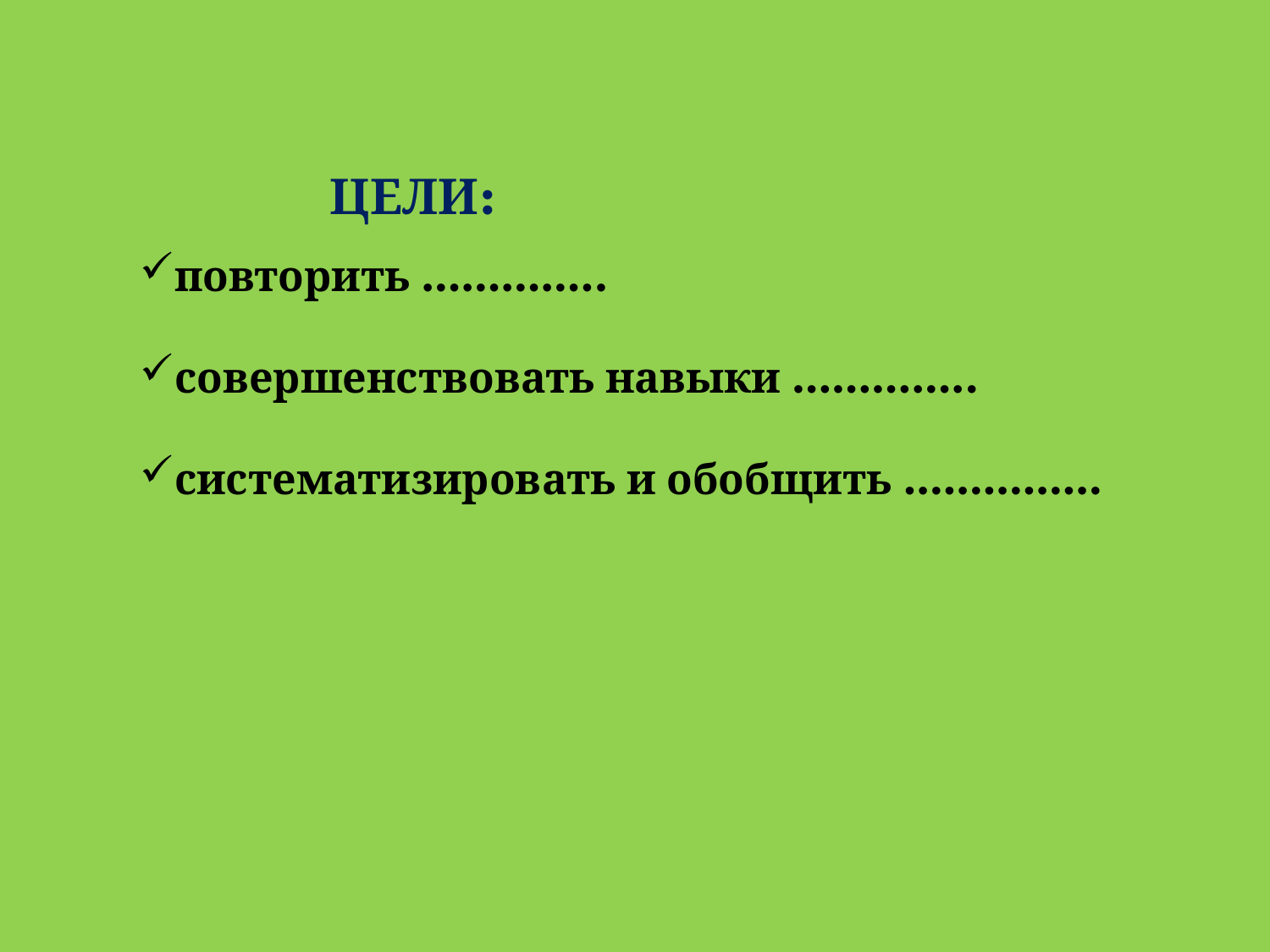

ЦЕЛИ:
повторить …………..

совершенствовать навыки …………..

систематизировать и обобщить ……………